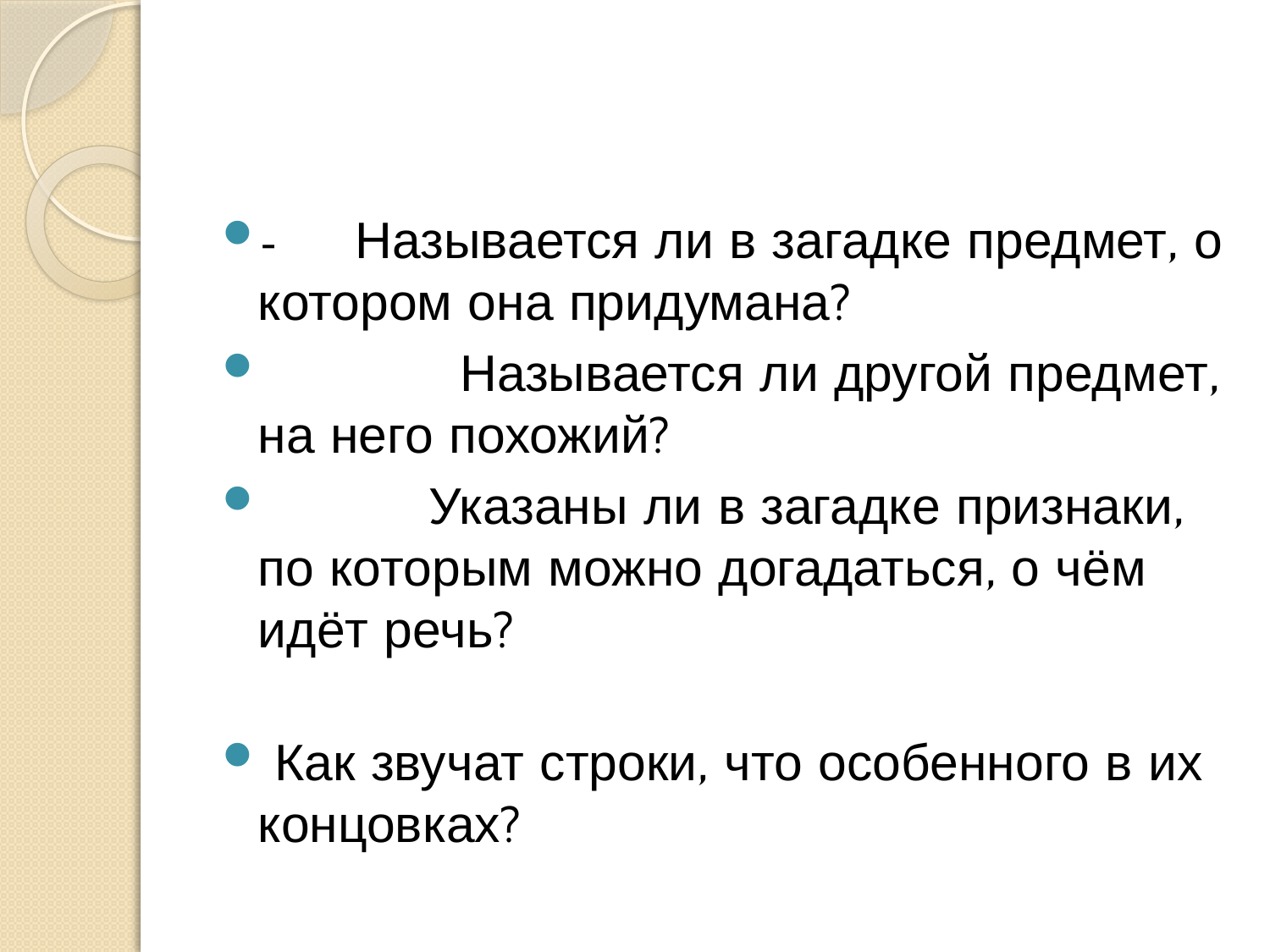

#
-     Называется ли в загадке предмет, о котором она придумана?
             Называется ли другой предмет, на него похожий?
           Указаны ли в загадке признаки, по которым можно догадаться, о чём идёт речь?
 Как звучат строки, что особенного в их концовках?